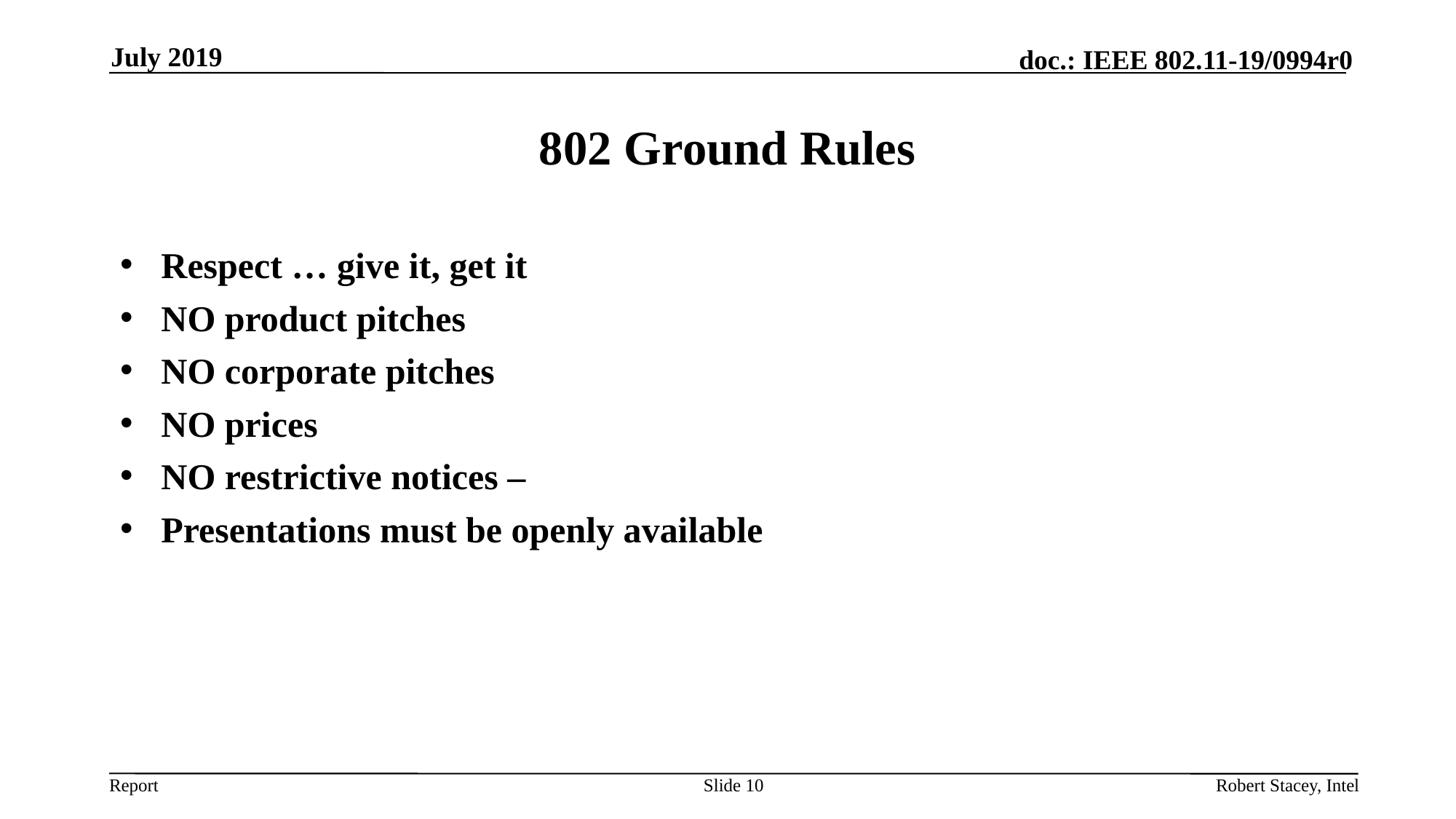

July 2019
# 802 Ground Rules
Respect … give it, get it
NO product pitches
NO corporate pitches
NO prices
NO restrictive notices –
Presentations must be openly available
Slide 10
Robert Stacey, Intel